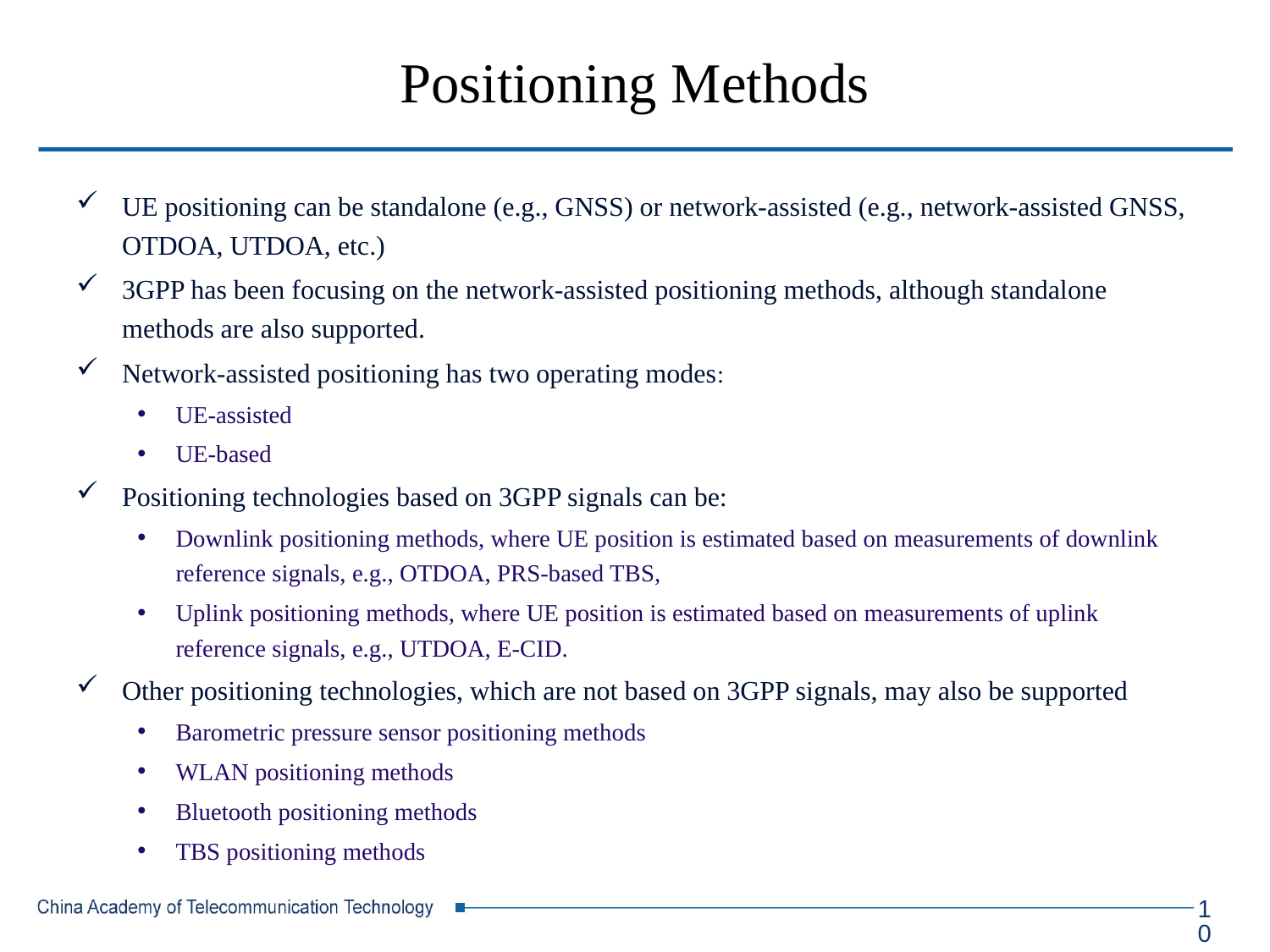

# Positioning Methods
UE positioning can be standalone (e.g., GNSS) or network-assisted (e.g., network-assisted GNSS, OTDOA, UTDOA, etc.)
3GPP has been focusing on the network-assisted positioning methods, although standalone methods are also supported.
Network-assisted positioning has two operating modes:
UE-assisted
UE-based
Positioning technologies based on 3GPP signals can be:
Downlink positioning methods, where UE position is estimated based on measurements of downlink reference signals, e.g., OTDOA, PRS-based TBS,
Uplink positioning methods, where UE position is estimated based on measurements of uplink reference signals, e.g., UTDOA, E-CID.
Other positioning technologies, which are not based on 3GPP signals, may also be supported
Barometric pressure sensor positioning methods
WLAN positioning methods
Bluetooth positioning methods
TBS positioning methods

10